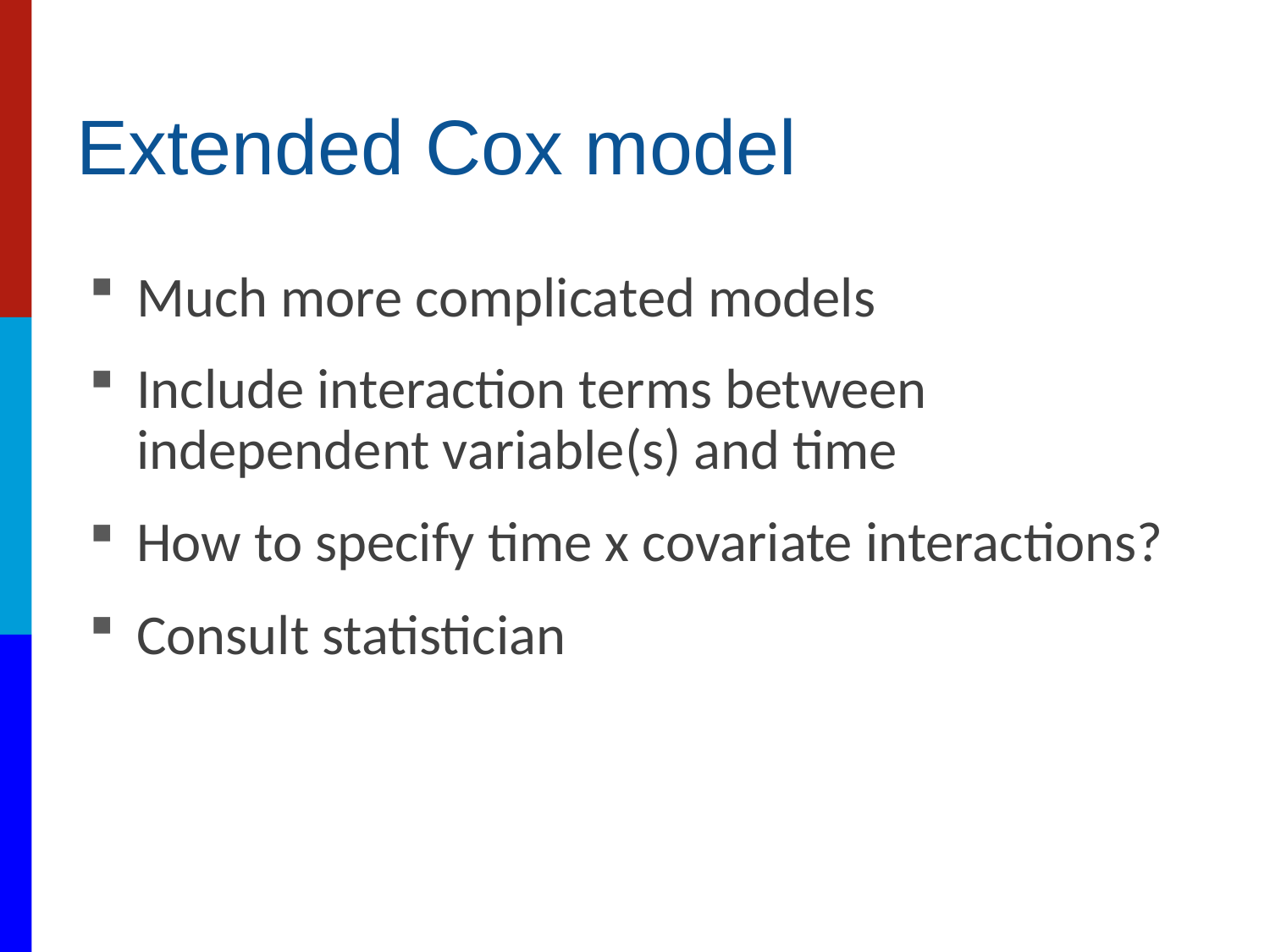

# Extended Cox model
Much more complicated models
Include interaction terms between independent variable(s) and time
How to specify time x covariate interactions?
Consult statistician